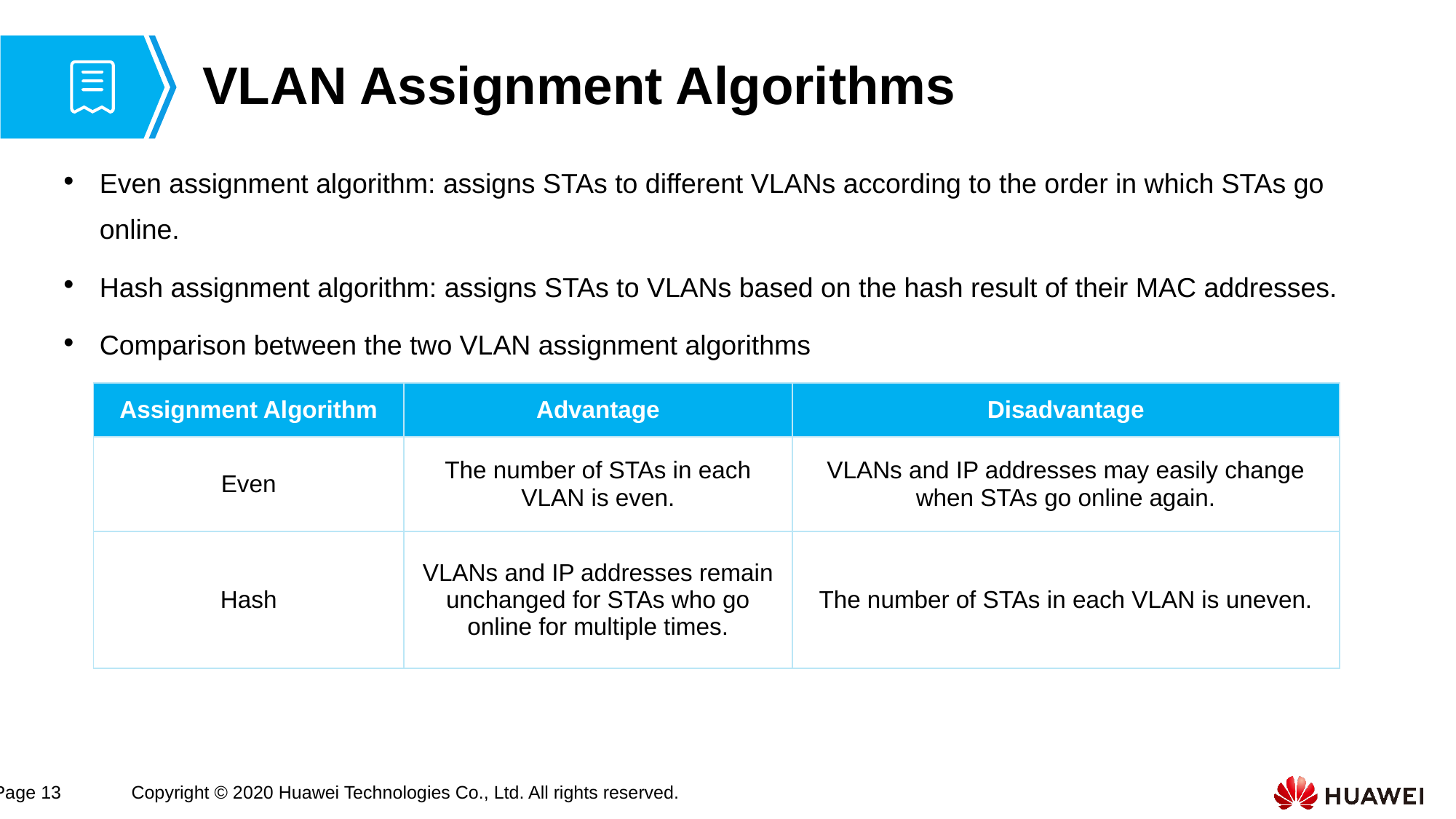

# VLAN Assignment Algorithms
Even assignment algorithm: assigns STAs to different VLANs according to the order in which STAs go online.
Hash assignment algorithm: assigns STAs to VLANs based on the hash result of their MAC addresses.
Comparison between the two VLAN assignment algorithms

| Assignment Algorithm | Advantage | Disadvantage |
| --- | --- | --- |
| Even | The number of STAs in each VLAN is even. | VLANs and IP addresses may easily change when STAs go online again. |
| Hash | VLANs and IP addresses remain unchanged for STAs who go online for multiple times. | The number of STAs in each VLAN is uneven. |